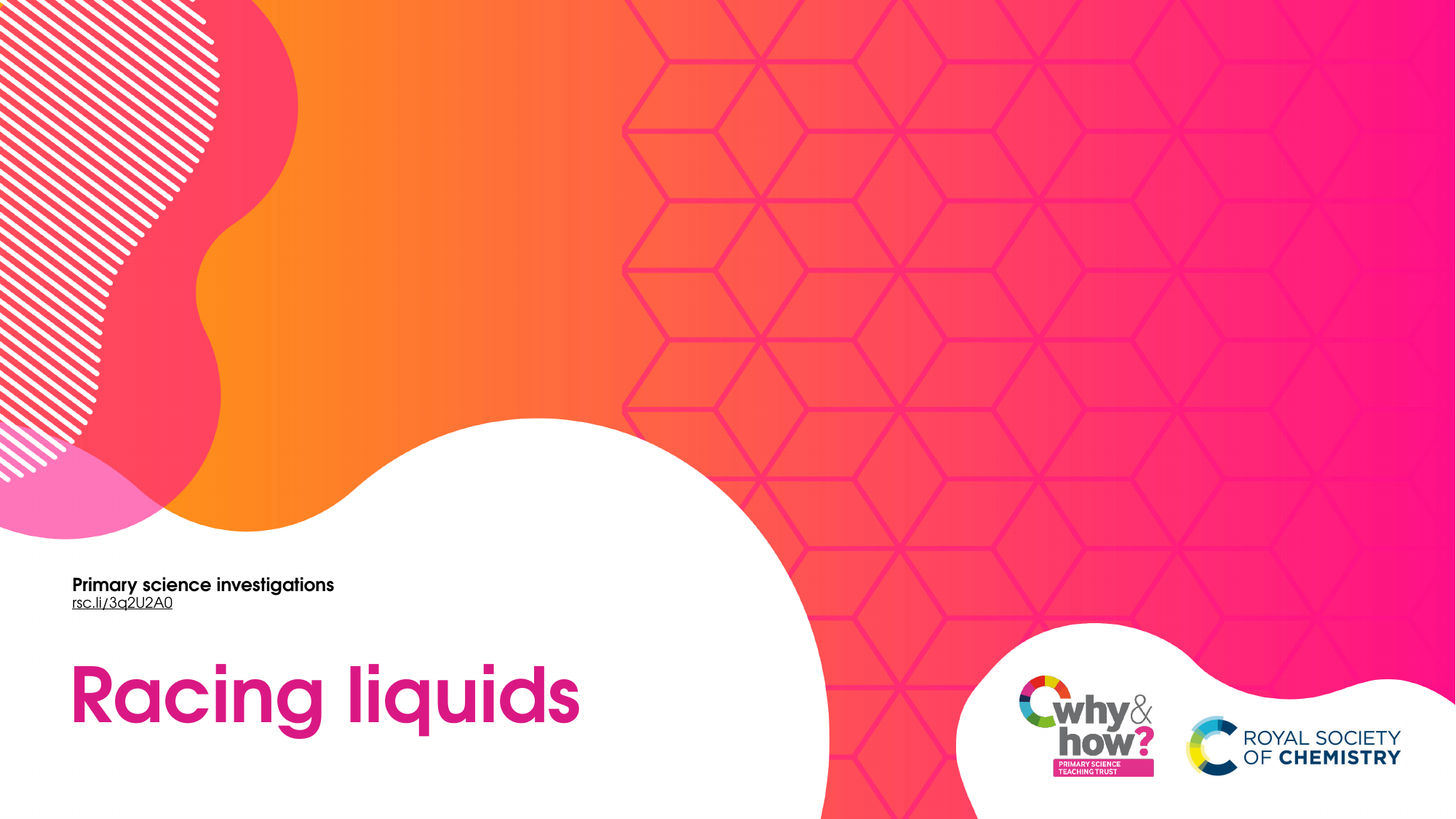

# Primary science investigations rsc.li/3q2U2A0
Racing liquids